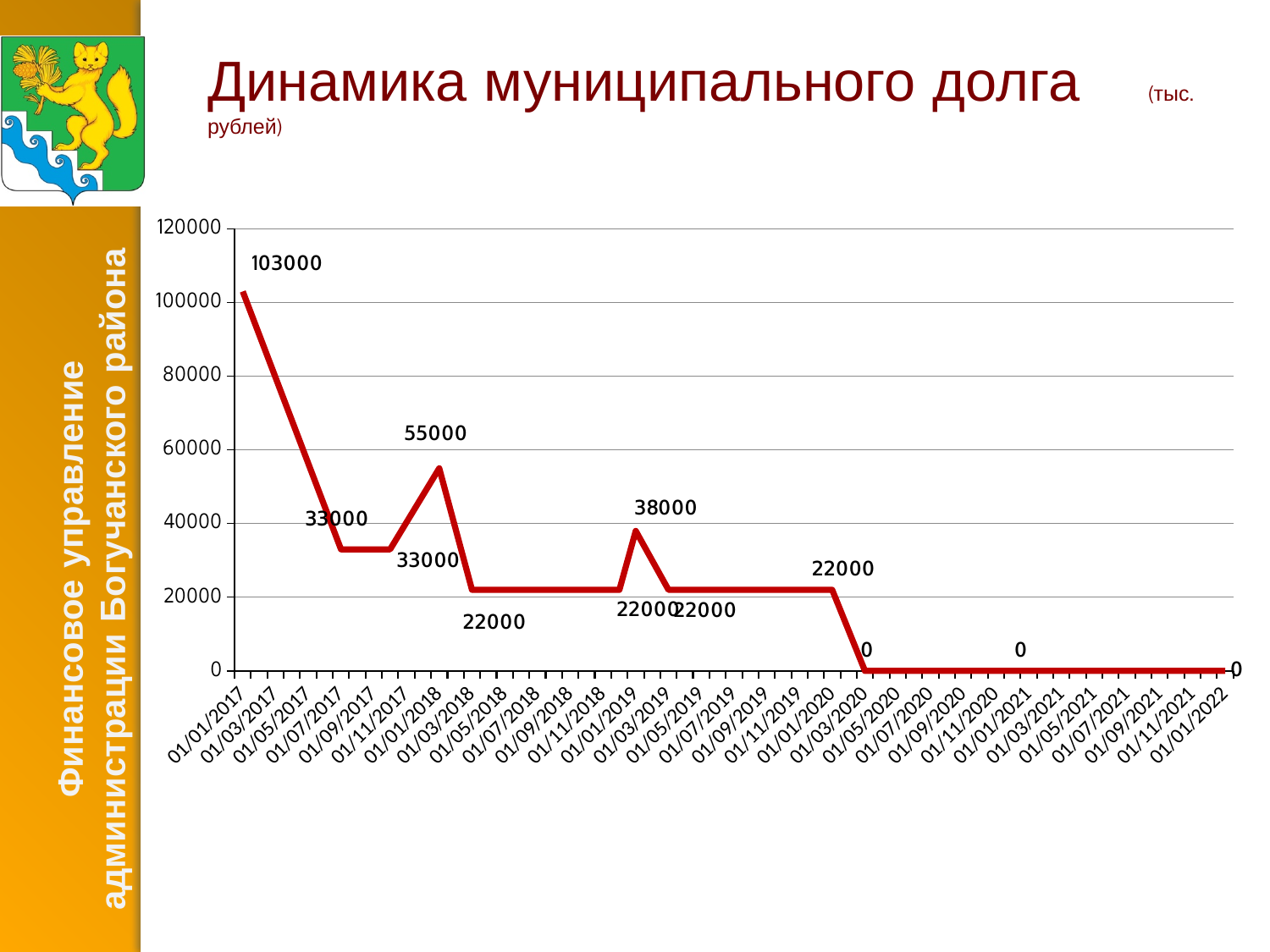

# Динамика муниципального долга    (тыс. рублей)

### Chart

| Category | Ряд 1 |
|---|---|
| 42736 | 103000.0 |
| 42917 | 33000.0 |
| 43009 | 33000.0 |
| 43101 | 55000.0 |
| 43160 | 22000.0 |
| 43435 | 22000.0 |
| 43466 | 38000.0 |
| 43525 | 22000.0 |
| 43831 | 22000.0 |
| 43891 | 0.0 |
| 44197 | 0.0 |
| 44562 | 0.0 |